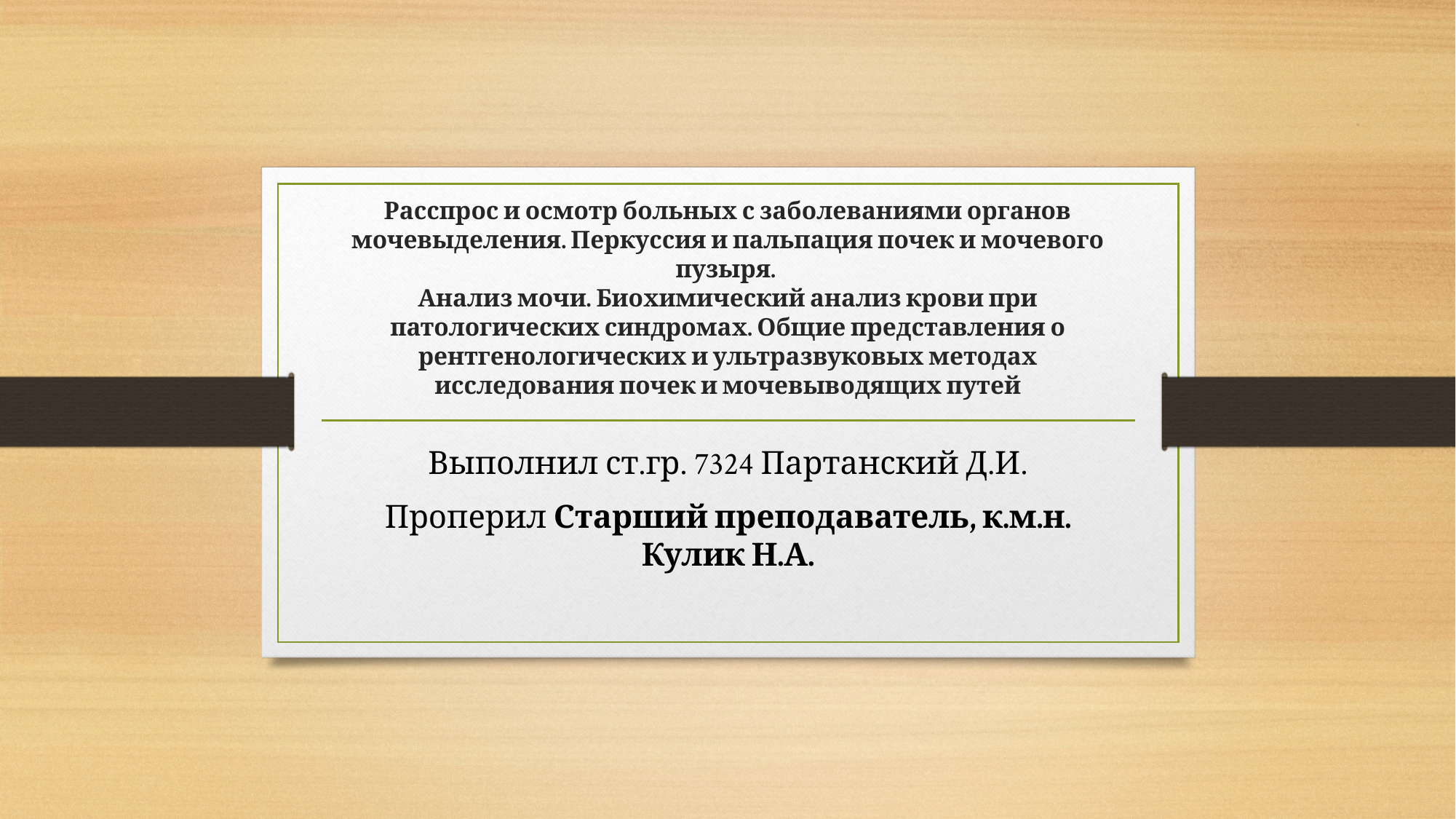

# Расспрос и осмотр больных с заболеваниями органов мочевыделения. Перкуссия и пальпация почек и мочевого пузыря. Анализ мочи. Биохимический анализ крови при патологических синдромах. Общие представления о рентгенологических и ультразвуковых методах исследования почек и мочевыводящих путей
Выполнил ст.гр. 7324 Партанский Д.И.
Проперил Старший преподаватель, к.м.н. Кулик Н.А.